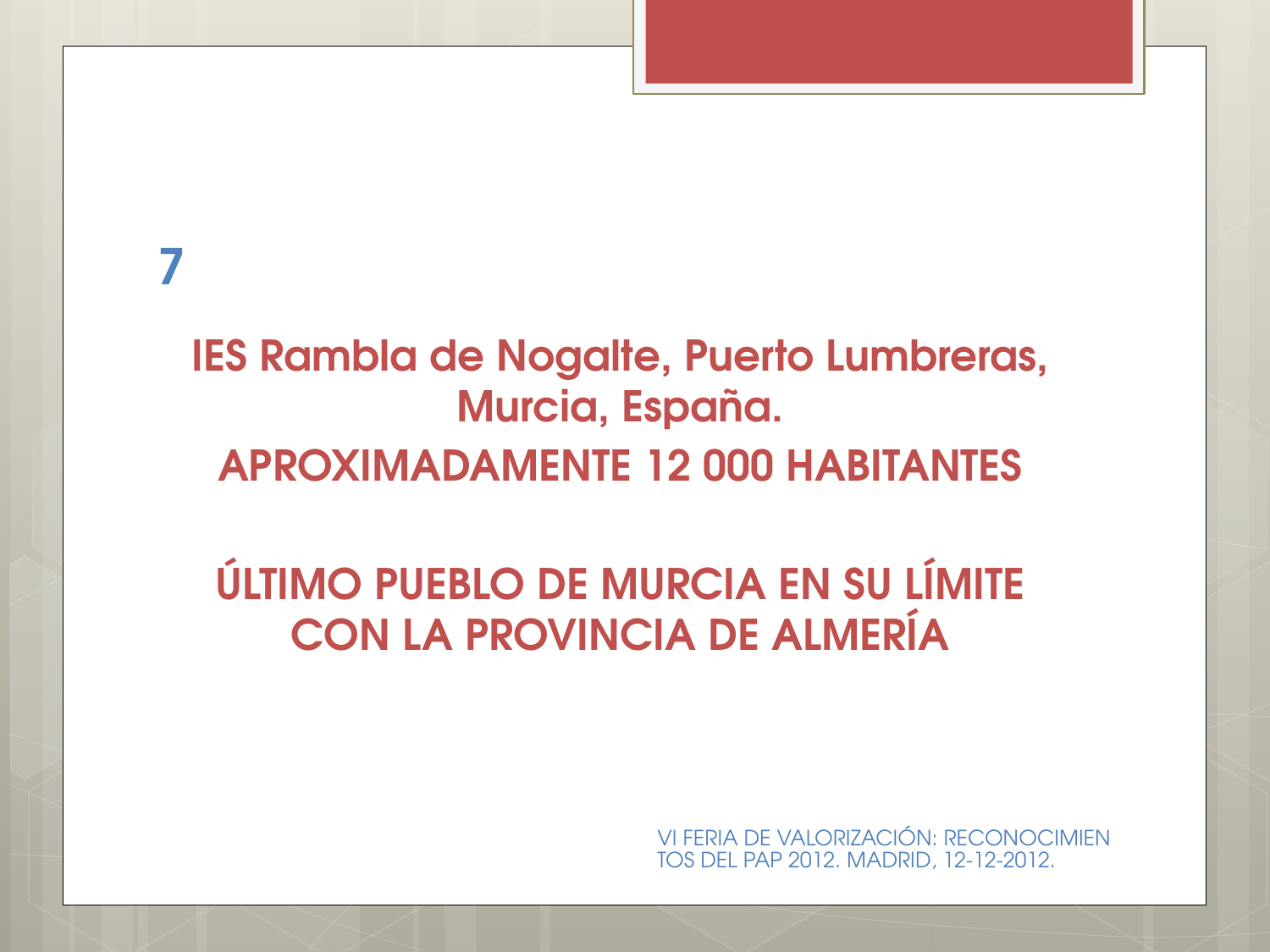

# 7
IES Rambla de Nogalte, Puerto Lumbreras, Murcia, España.
APROXIMADAMENTE 12 000 HABITANTES

ÚLTIMO PUEBLO DE MURCIA EN SU LÍMITE CON LA PROVINCIA DE ALMERÍA
VI FERIA DE VALORIZACIÓN: RECONOCIMIENTOS DEL PAP 2012. MADRID, 12-12-2012.